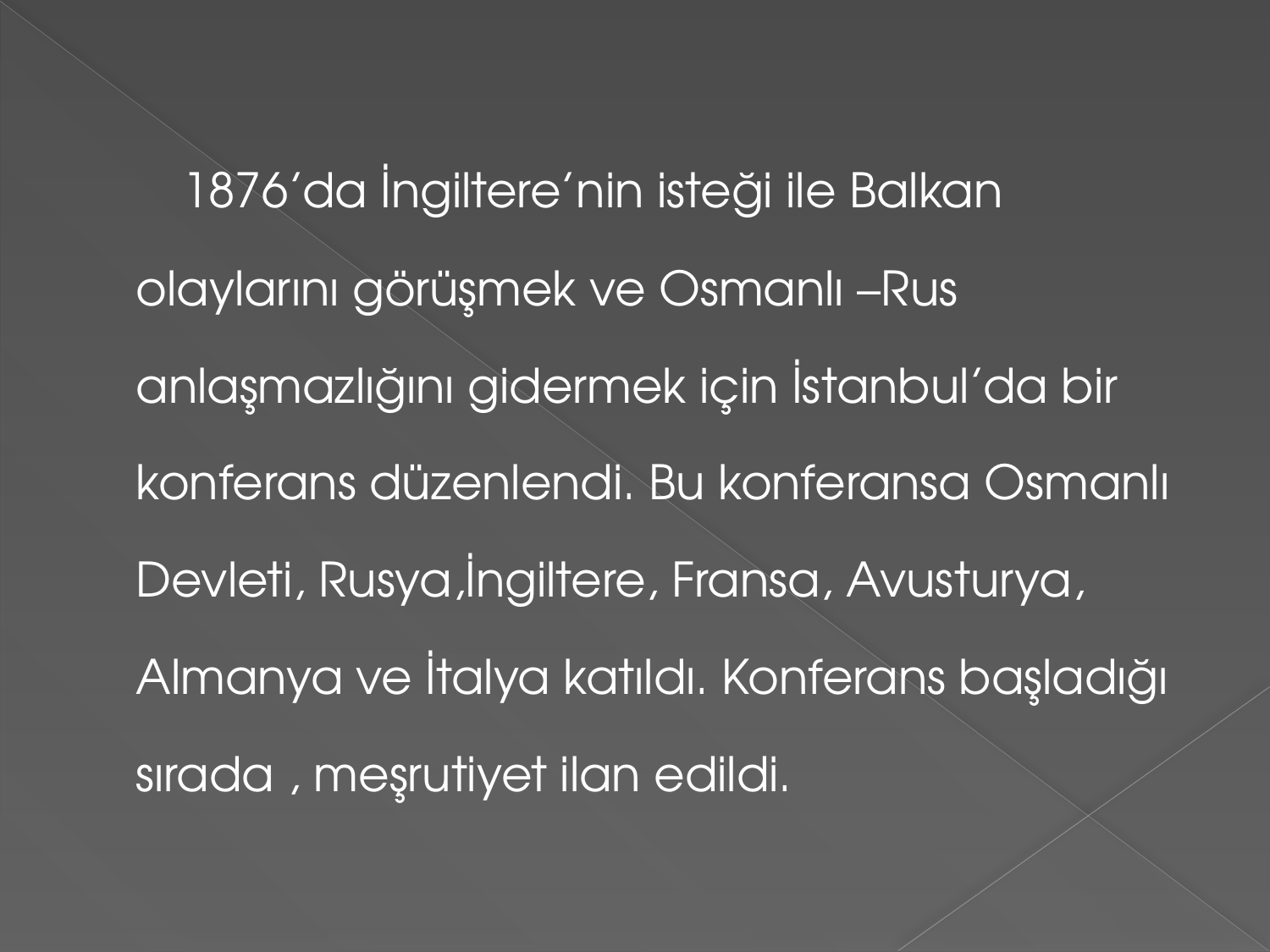

1876’da İngiltere’nin isteği ile Balkan olaylarını görüşmek ve Osmanlı –Rus anlaşmazlığını gidermek için İstanbul’da bir konferans düzenlendi. Bu konferansa Osmanlı Devleti, Rusya,İngiltere, Fransa, Avusturya, Almanya ve İtalya katıldı. Konferans başladığı sırada , meşrutiyet ilan edildi.